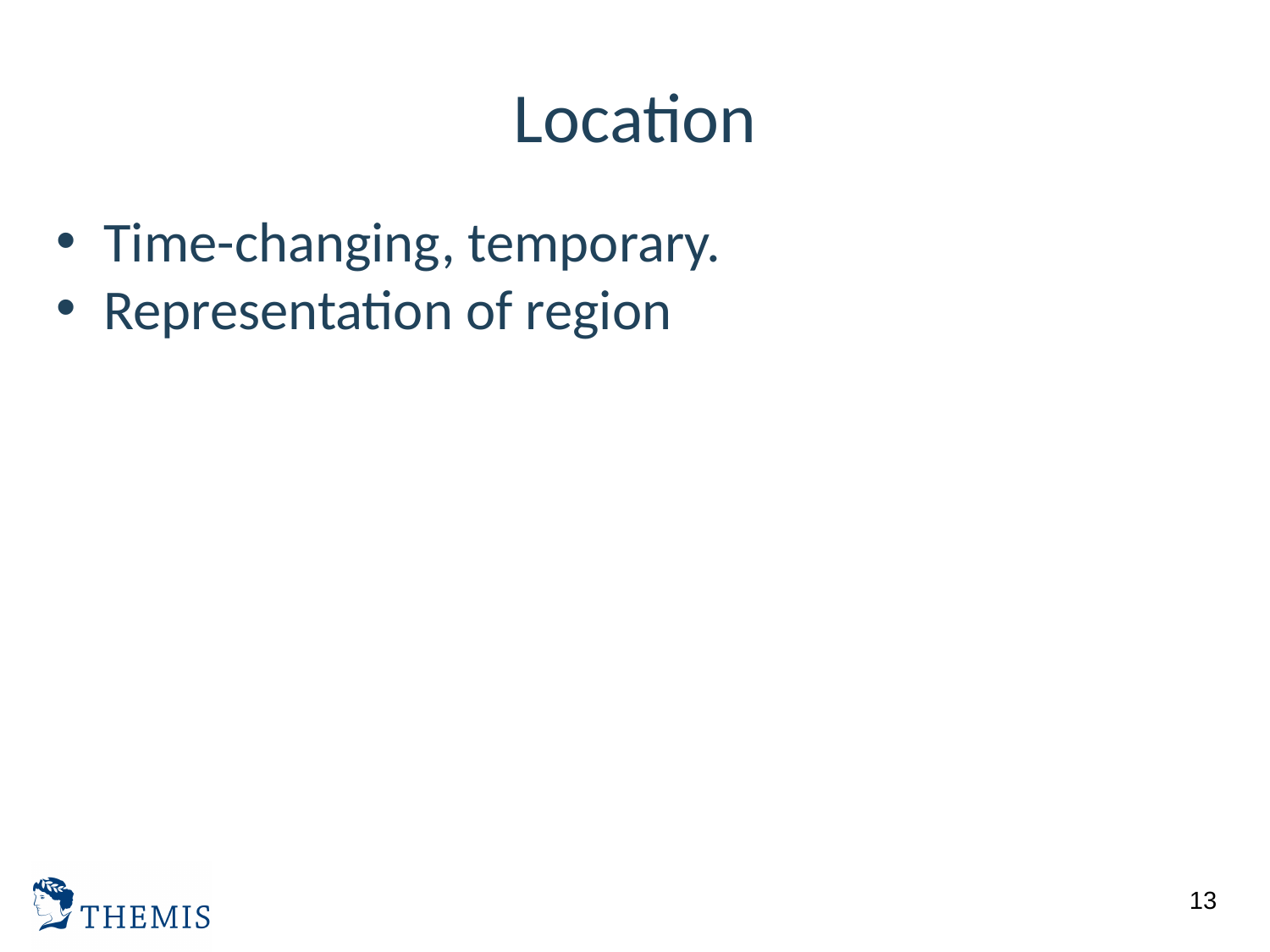

# Location
Time-changing, temporary.
Representation of region

13